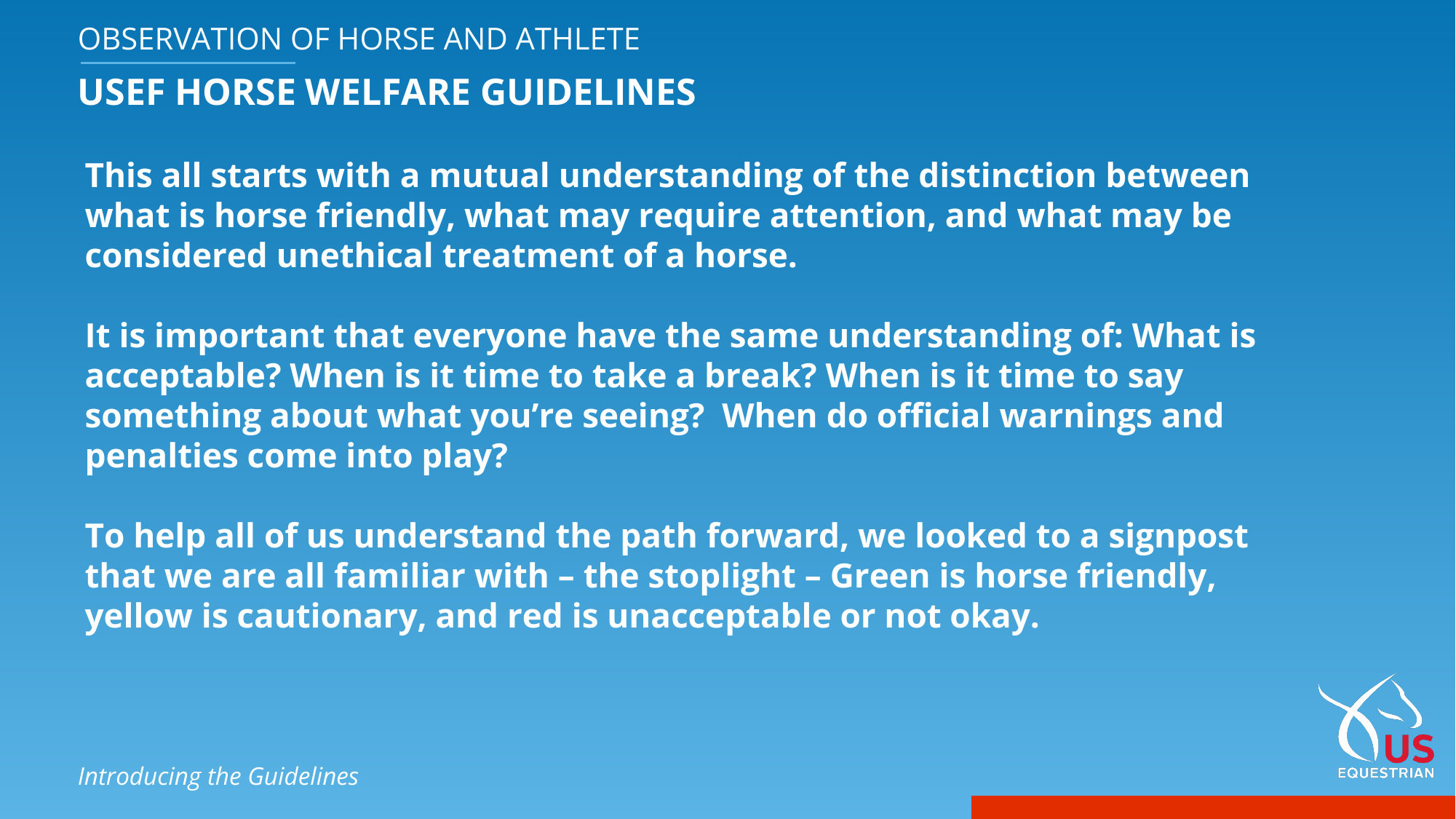

OBSERVATION OF HORSE AND ATHLETE

USEF HORSE WELFARE GUIDELINES
This all starts with a mutual understanding of the distinction between what is horse friendly, what may require attention, and what may be considered unethical treatment of a horse.

It is important that everyone have the same understanding of: What is acceptable? When is it time to take a break? When is it time to say something about what you’re seeing?  When do official warnings and penalties come into play?

To help all of us understand the path forward, we looked to a signpost that we are all familiar with – the stoplight – Green is horse friendly, yellow is cautionary, and red is unacceptable or not okay.

Introducing the Guidelines